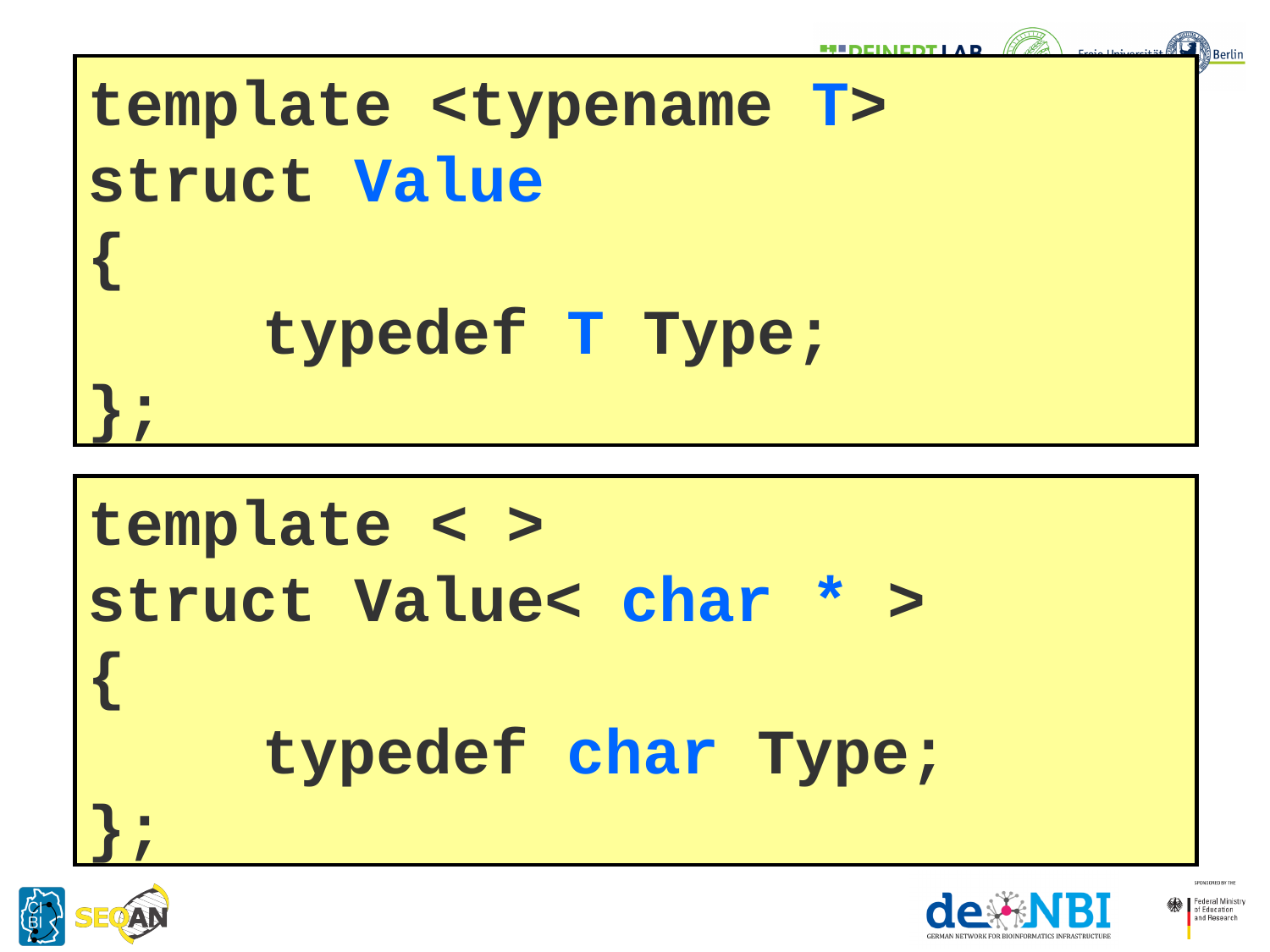

template <typename T>
struct Value
{
		typedef T Type;
};
template <typename T>
struct Value< String<T> >
{
		typedef T Type;
};
template < >
struct Value< char * >
{
		typedef char Type;
};